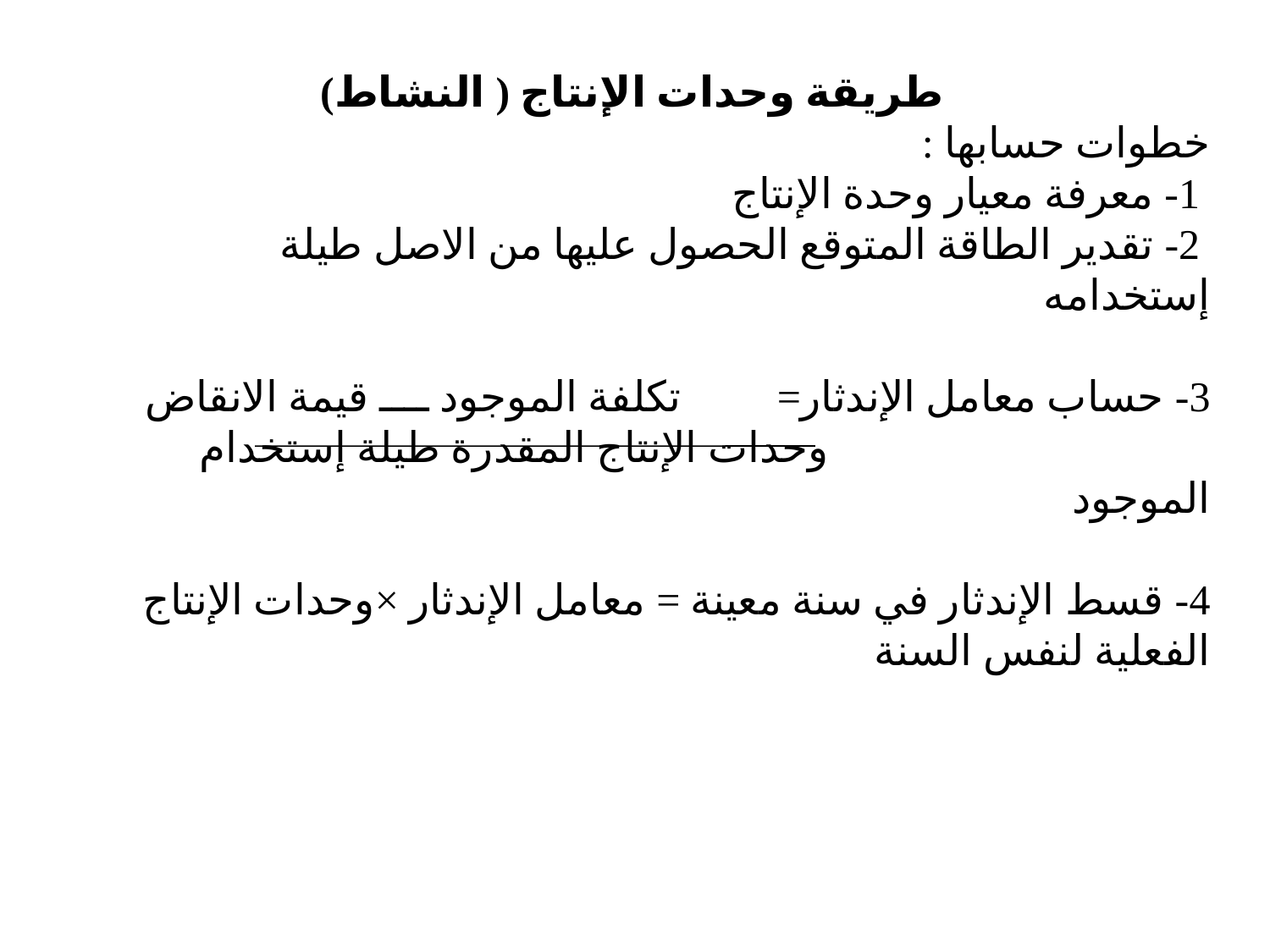

طريقة وحدات الإنتاج ( النشاط)
خطوات حسابها :
 1- معرفة معيار وحدة الإنتاج
 2- تقدير الطاقة المتوقع الحصول عليها من الاصل طيلة إستخدامه

3- حساب معامل الإندثار=         تكلفة الموجود ــــ قيمة الانقاض
                                    وحدات الإنتاج المقدرة طيلة إستخدام الموجود

4- قسط الإندثار في سنة معينة = معامل الإندثار ×وحدات الإنتاج الفعلية لنفس السنة